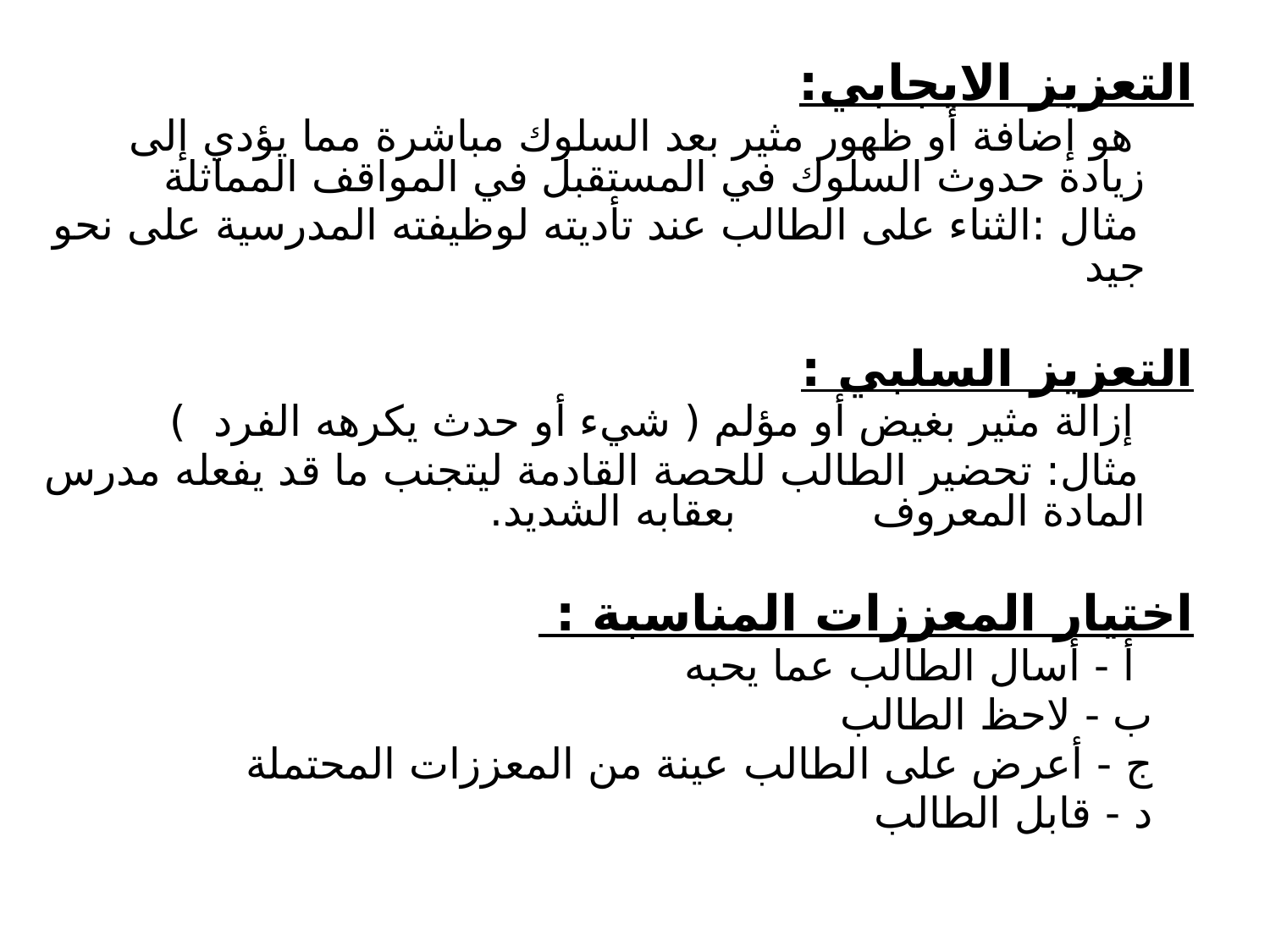

التعزيز الايجابي:
    هو إضافة أو ظهور مثير بعد السلوك مباشرة مما يؤدي إلى زيادة حدوث السلوك في المستقبل في المواقف المماثلة
    مثال :الثناء على الطالب عند تأديته لوظيفته المدرسية على نحو جيد

التعزيز السلبي :
    إزالة مثير بغيض أو مؤلم ( شيء أو حدث يكرهه الفرد  )
    مثال: تحضير الطالب للحصة القادمة ليتجنب ما قد يفعله مدرس المادة المعروف          بعقابه الشديد.

اختيار المعززات المناسبة :
    أ - أسال الطالب عما يحبه
   ب - لاحظ الطالب
   ج - أعرض على الطالب عينة من المعززات المحتملة
   د - قابل الطالب